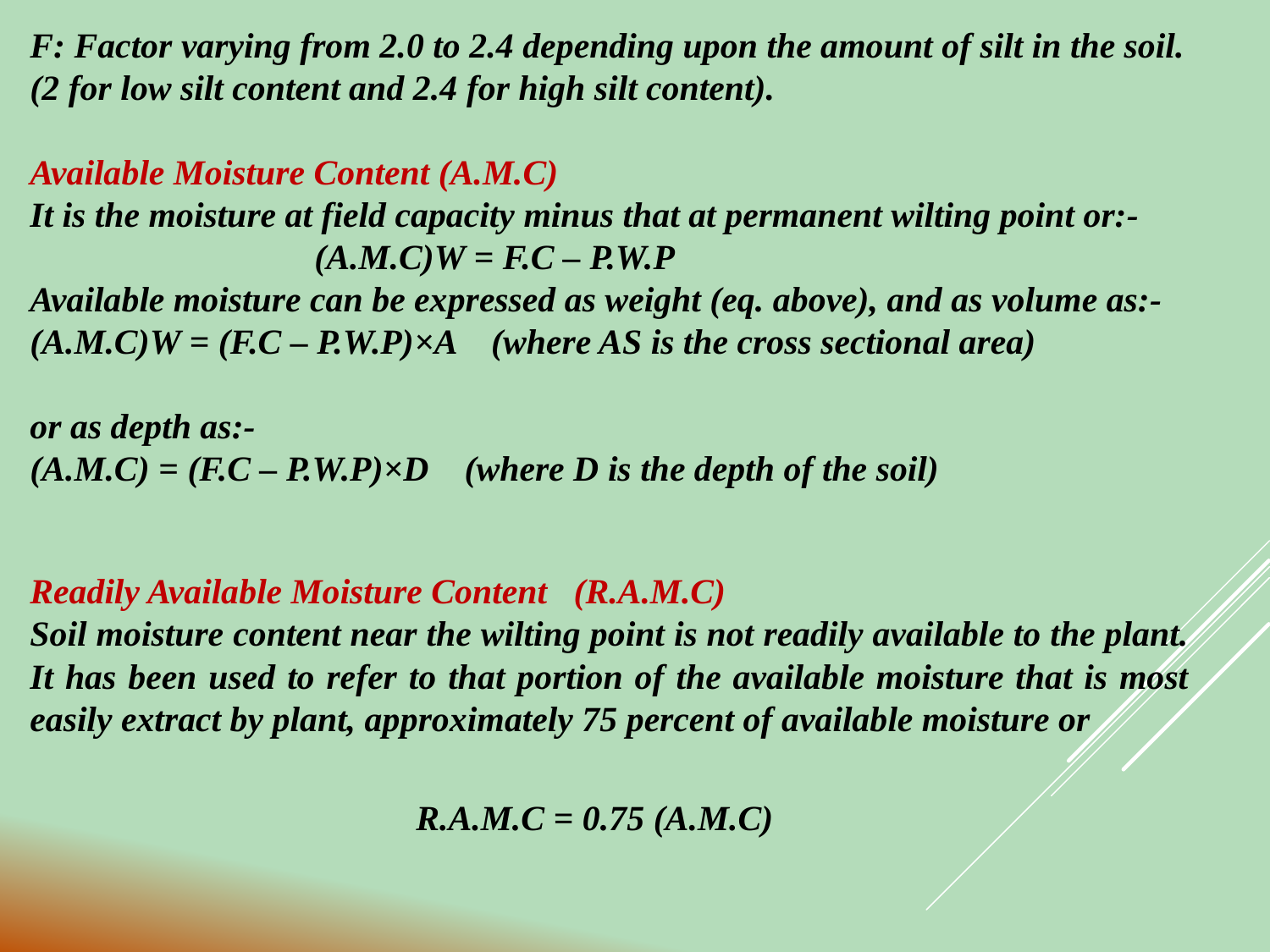

F: Factor varying from 2.0 to 2.4 depending upon the amount of silt in the soil. (2 for low silt content and 2.4 for high silt content).

Available Moisture Content (A.M.C)
It is the moisture at field capacity minus that at permanent wilting point or:-
                                (A.M.C)W = F.C – P.W.P
Available moisture can be expressed as weight (eq. above), and as volume as:-
(A.M.C)W = (F.C – P.W.P)×A    (where AS is the cross sectional area)

or as depth as:-
(A.M.C) = (F.C – P.W.P)×D    (where D is the depth of the soil)
Readily Available Moisture Content   (R.A.M.C)
Soil moisture content near the wilting point is not readily available to the plant. It has been used to refer to that portion of the available moisture that is most easily extract by plant, approximately 75 percent of available moisture or
R.A.M.C = 0.75 (A.M.C)